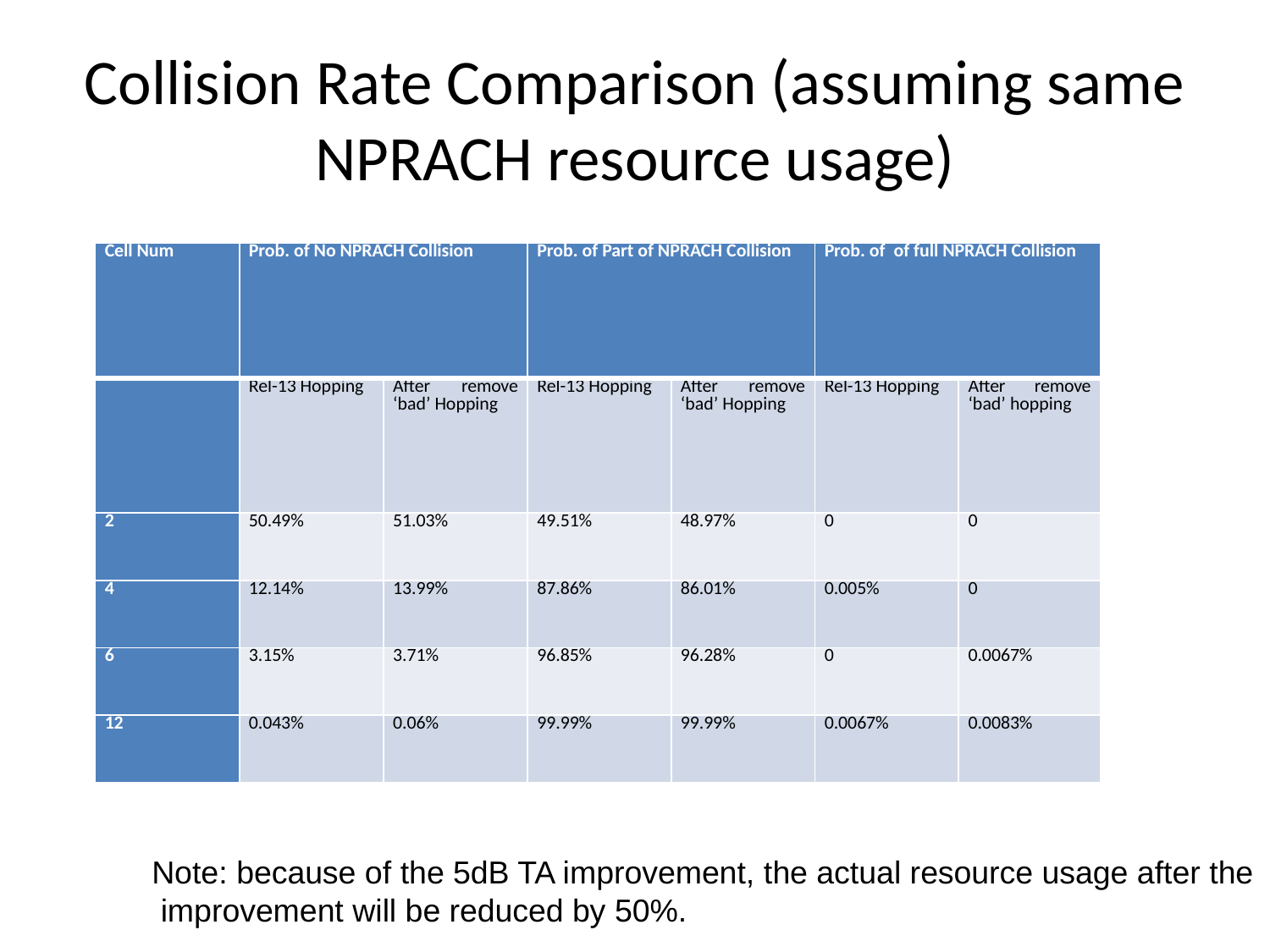

# Collision Rate Comparison (assuming same NPRACH resource usage)
| Cell Num | Prob. of No NPRACH Collision |  | Prob. of Part of NPRACH Collision |  | Prob. of of full NPRACH Collision |  |
| --- | --- | --- | --- | --- | --- | --- |
|  | Rel-13 Hopping | After remove ‘bad’ Hopping | Rel-13 Hopping | After remove ‘bad’ Hopping | Rel-13 Hopping | After remove ‘bad’ hopping |
| 2 | 50.49% | 51.03% | 49.51% | 48.97% | 0 | 0 |
| 4 | 12.14% | 13.99% | 87.86% | 86.01% | 0.005% | 0 |
| 6 | 3.15% | 3.71% | 96.85% | 96.28% | 0 | 0.0067% |
| 12 | 0.043% | 0.06% | 99.99% | 99.99% | 0.0067% | 0.0083% |
Note: because of the 5dB TA improvement, the actual resource usage after the
 improvement will be reduced by 50%.